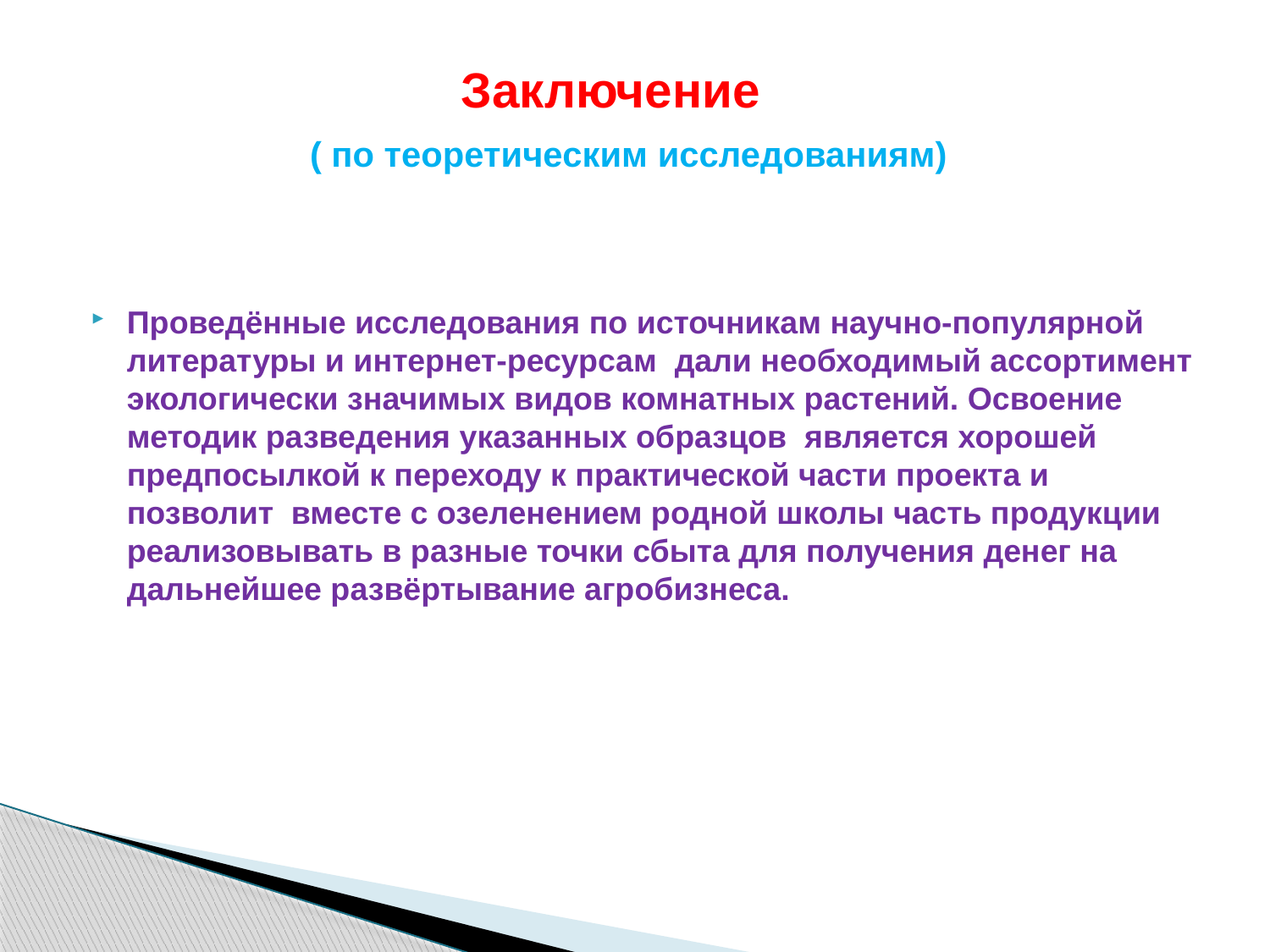

# Заключение ( по теоретическим исследованиям)

Проведённые исследования по источникам научно-популярной литературы и интернет-ресурсам  дали необходимый ассортимент экологически значимых видов комнатных растений. Освоение методик разведения указанных образцов  является хорошей предпосылкой к переходу к практической части проекта и позволит  вместе с озеленением родной школы часть продукции реализовывать в разные точки сбыта для получения денег на дальнейшее развёртывание агробизнеса.